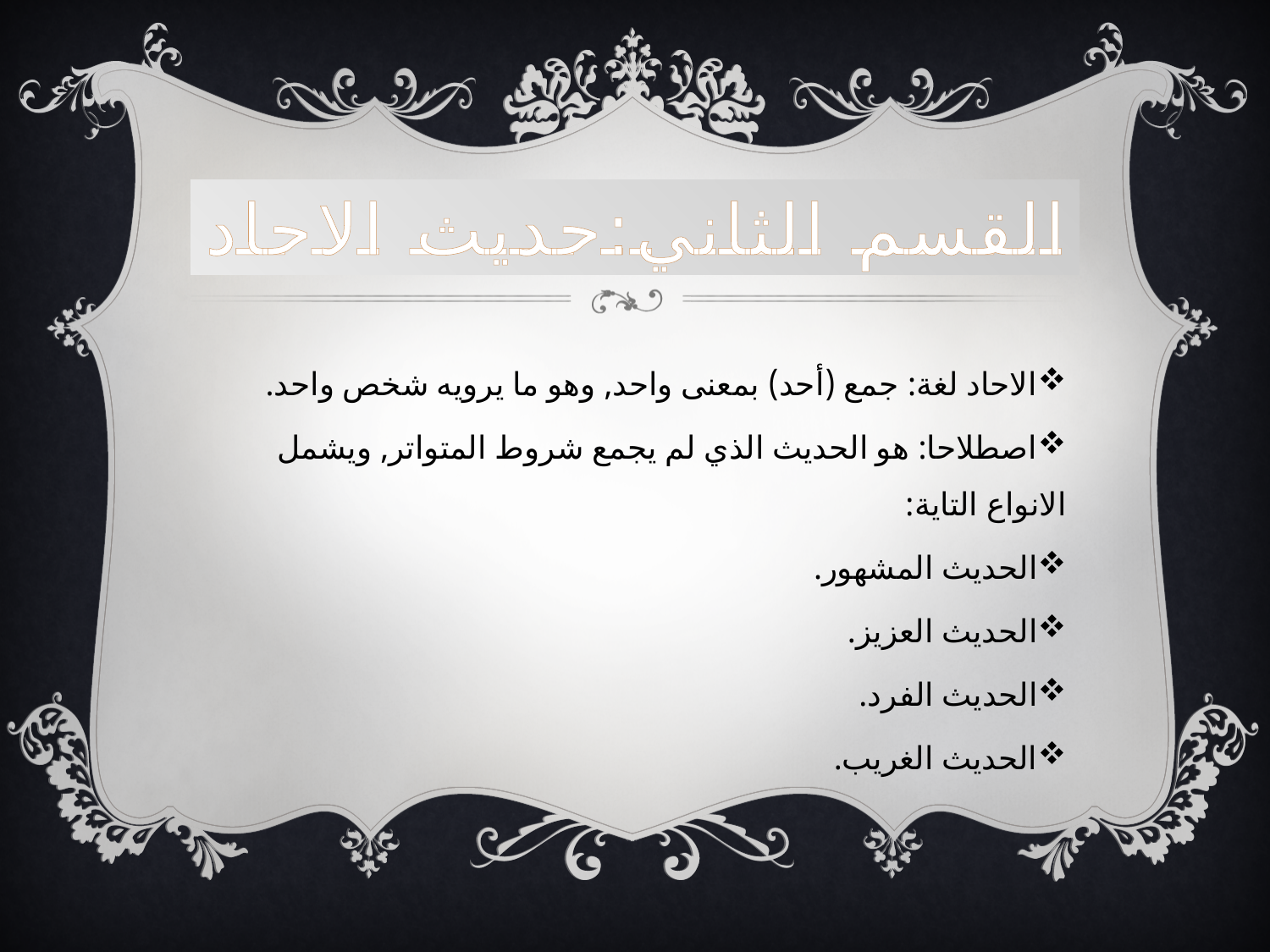

# القسم الثاني:حديث الاحاد
الاحاد لغة: جمع (أحد) بمعنى واحد, وهو ما يرويه شخص واحد.
اصطلاحا: هو الحديث الذي لم يجمع شروط المتواتر, ويشمل الانواع التاية:
الحديث المشهور.
الحديث العزيز.
الحديث الفرد.
الحديث الغريب.